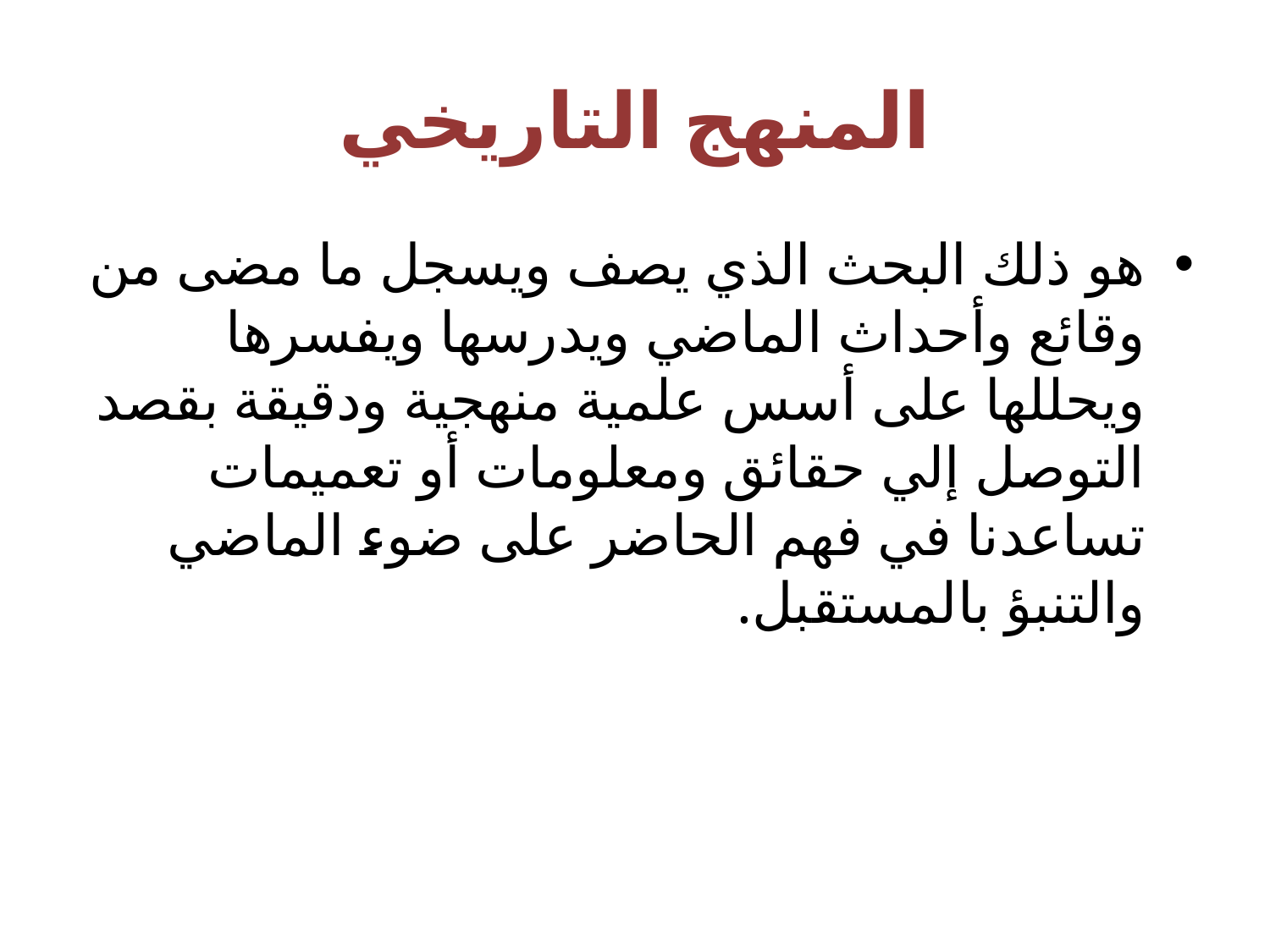

# المنهج التاريخي
هو ذلك البحث الذي يصف ويسجل ما مضى من وقائع وأحداث الماضي ويدرسها ويفسرها ويحللها على أسس علمية منهجية ودقيقة بقصد التوصل إلي حقائق ومعلومات أو تعميمات تساعدنا في فهم الحاضر على ضوء الماضي والتنبؤ بالمستقبل.